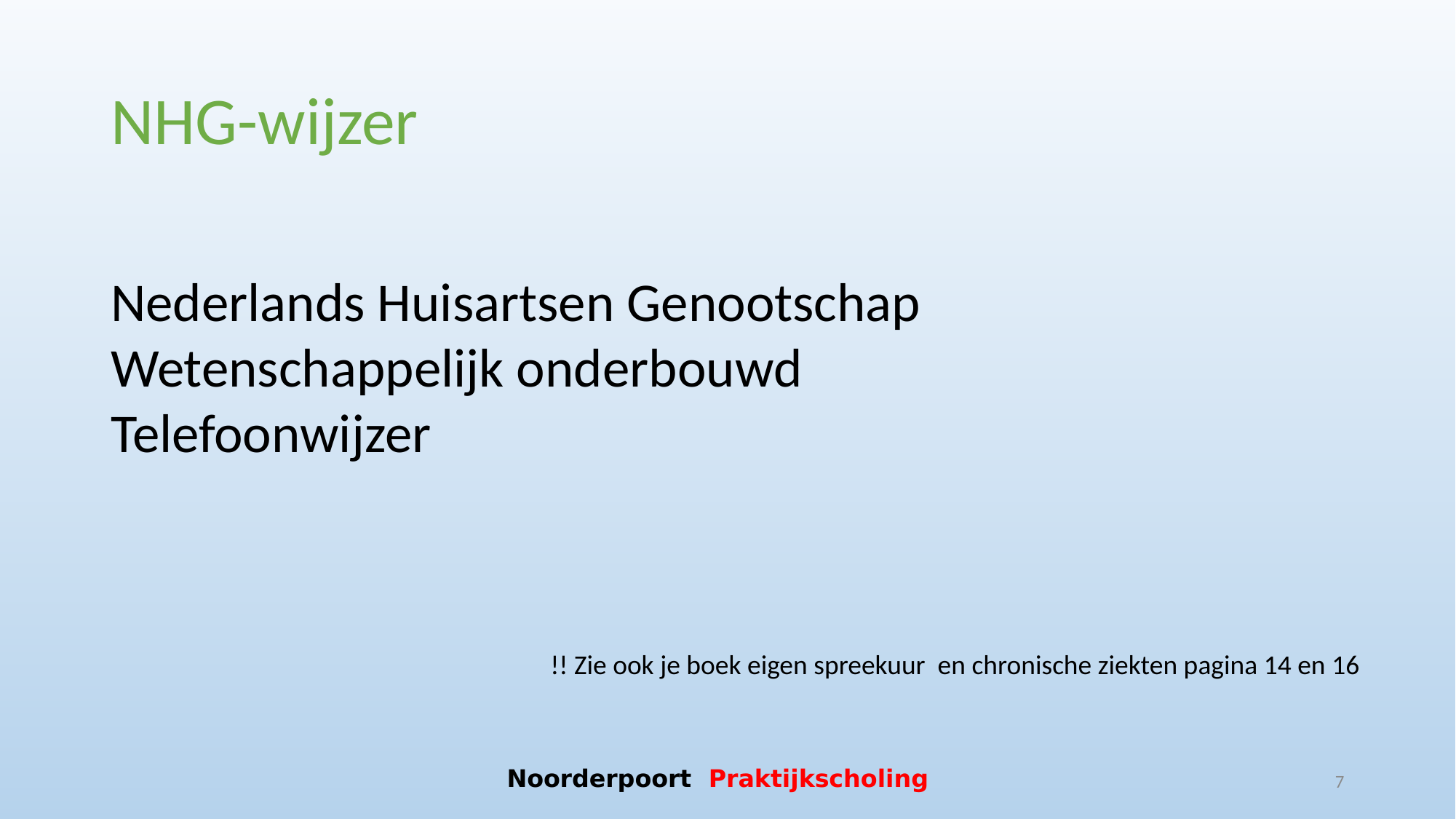

# NHG-wijzer
Nederlands Huisartsen Genootschap
Wetenschappelijk onderbouwd
Telefoonwijzer
!! Zie ook je boek eigen spreekuur  en chronische ziekten pagina 14 en 16
Noorderpoort  Praktijkscholing
7